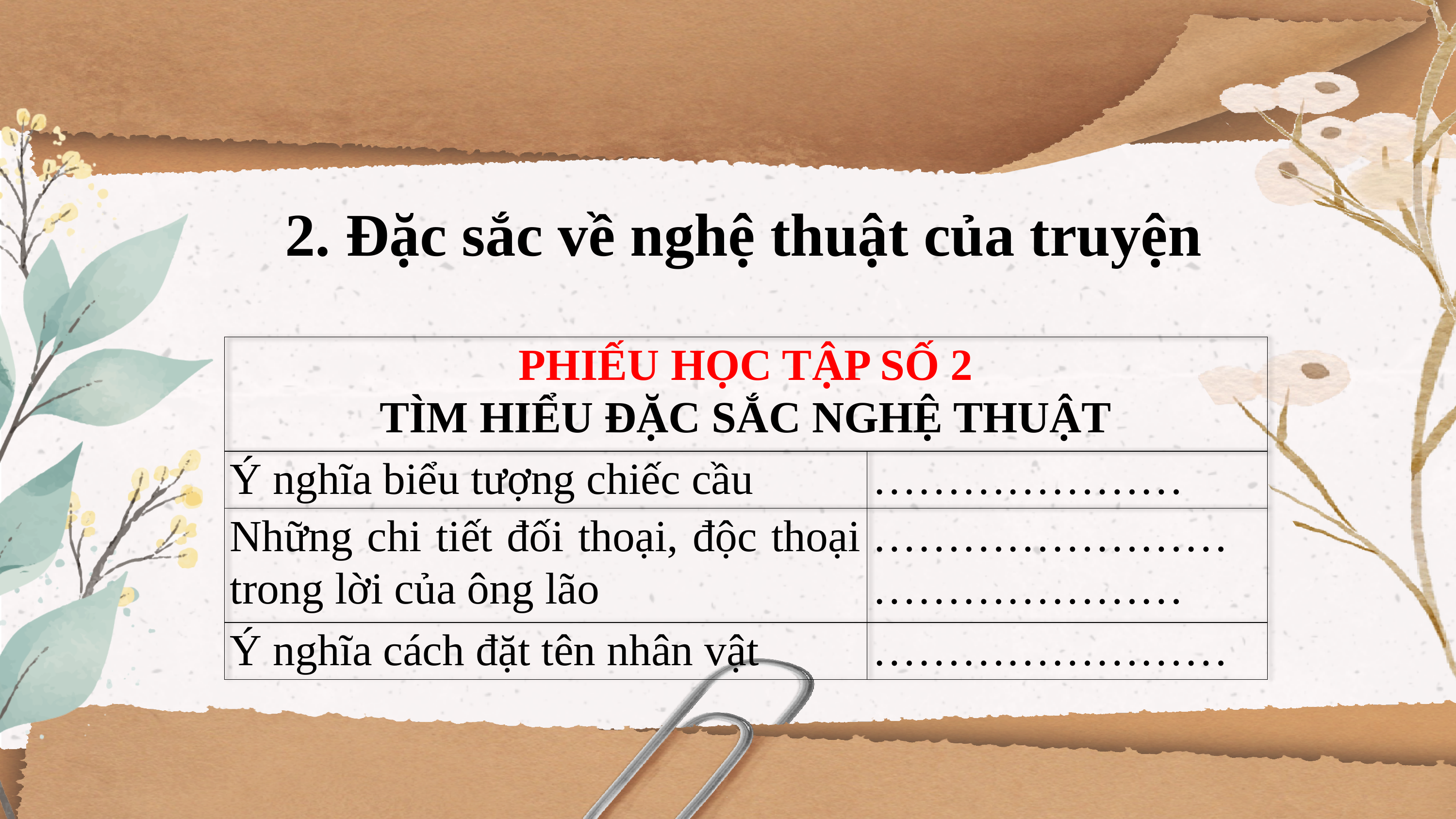

2. Đặc sắc về nghệ thuật của truyện
| PHIẾU HỌC TẬP SỐ 2 TÌM HIỂU ĐẶC SẮC NGHỆ THUẬT |  |
| --- | --- |
| Ý nghĩa biểu tượng chiếc cầu | ………………… |
| Những chi tiết đối thoại, độc thoại trong lời của ông lão | ……………………………………… |
| Ý nghĩa cách đặt tên nhân vật | …………………… |